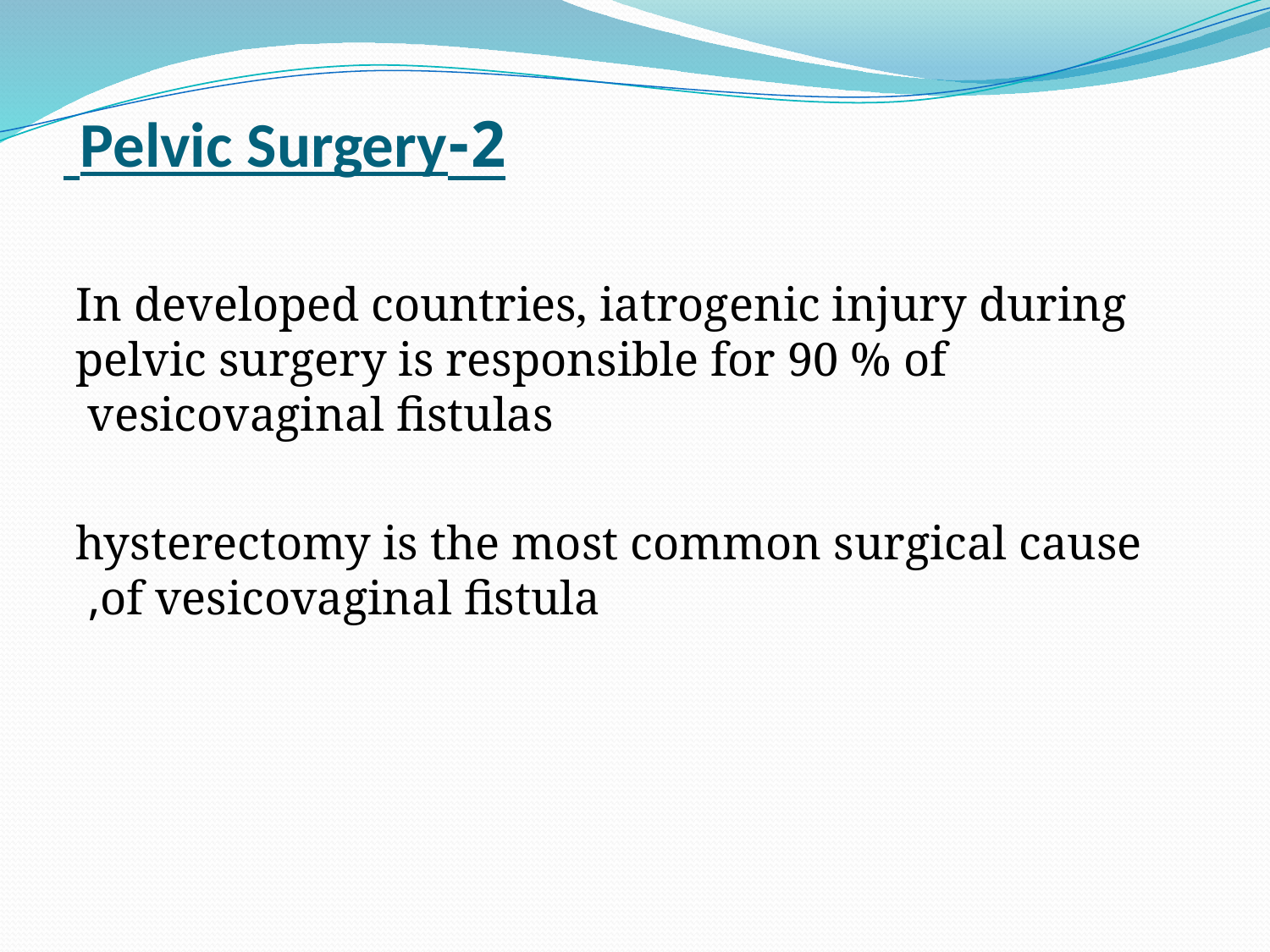

# 2-Pelvic Surgery
In developed countries, iatrogenic injury during pelvic surgery is responsible for 90 % of vesicovaginal fistulas

hysterectomy is the most common surgical cause of vesicovaginal fistula,